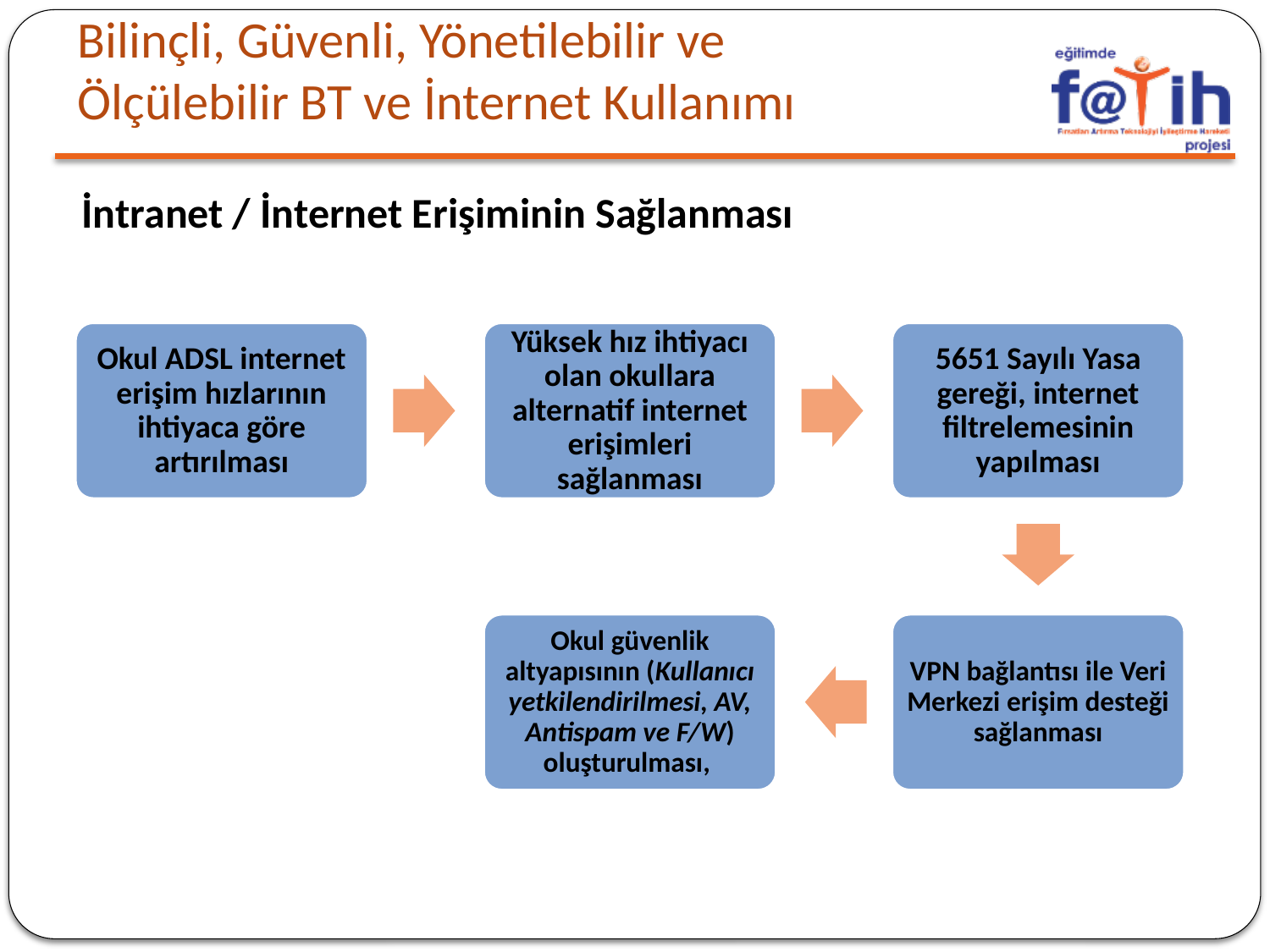

# Bilinçli, Güvenli, Yönetilebilir ve Ölçülebilir BT ve İnternet Kullanımı
İntranet / İnternet Erişiminin Sağlanması
Okul ADSL internet erişim hızlarının ihtiyaca göre artırılması
Yüksek hız ihtiyacı olan okullara alternatif internet erişimleri sağlanması
5651 Sayılı Yasa gereği, internet filtrelemesinin yapılması

Okul güvenlik altyapısının (Kullanıcı yetkilendirilmesi, AV, Antispam ve F/W) oluşturulması,
VPN bağlantısı ile Veri Merkezi erişim desteği sağlanması